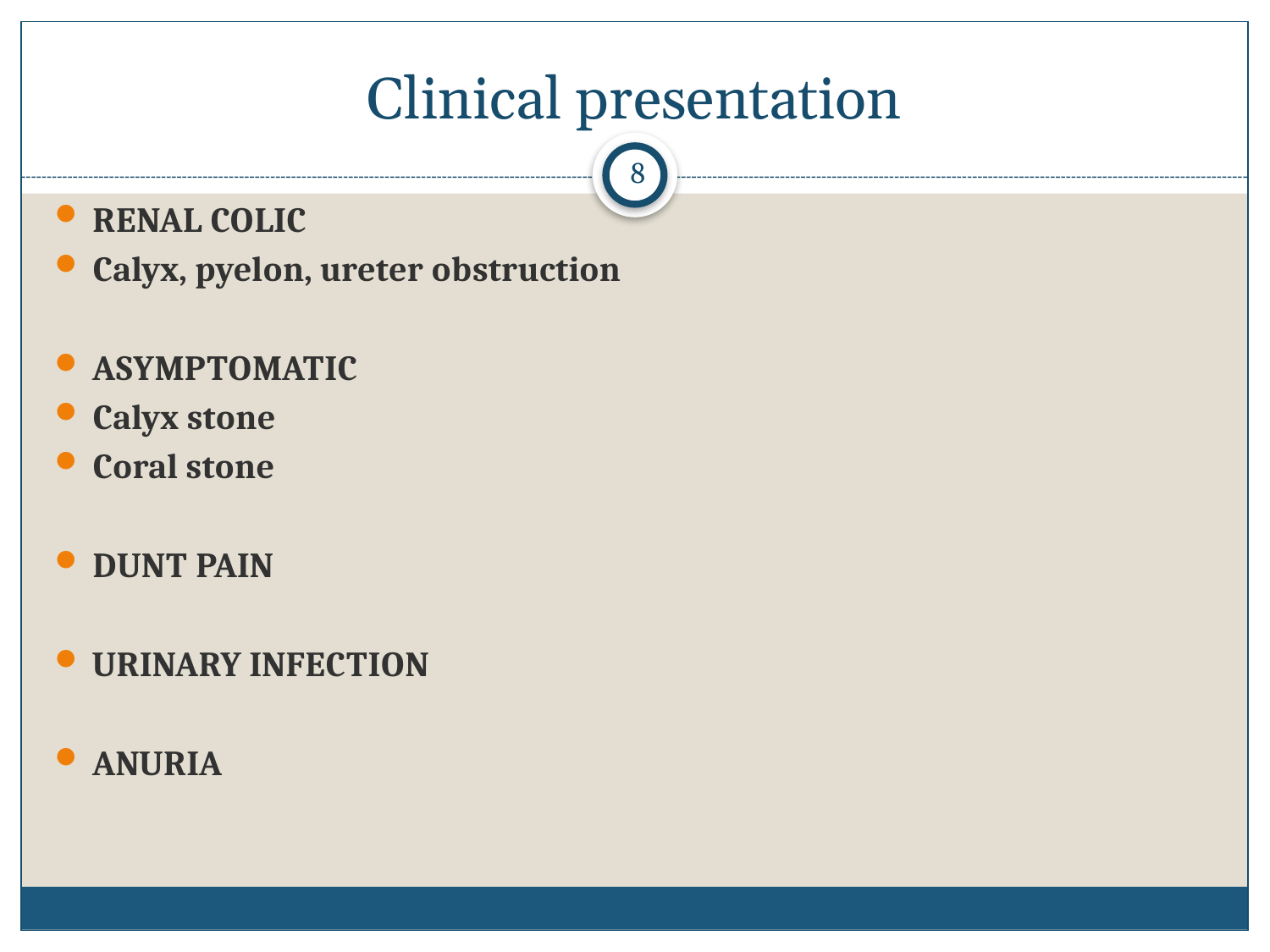

# Clinical presentation
8
RENAL COLIC
Calyx, pyelon, ureter obstruction

ASYMPTOMATIC
Calyx stone
Coral stone

DUNT PAIN

URINARY INFECTION

ANURIA